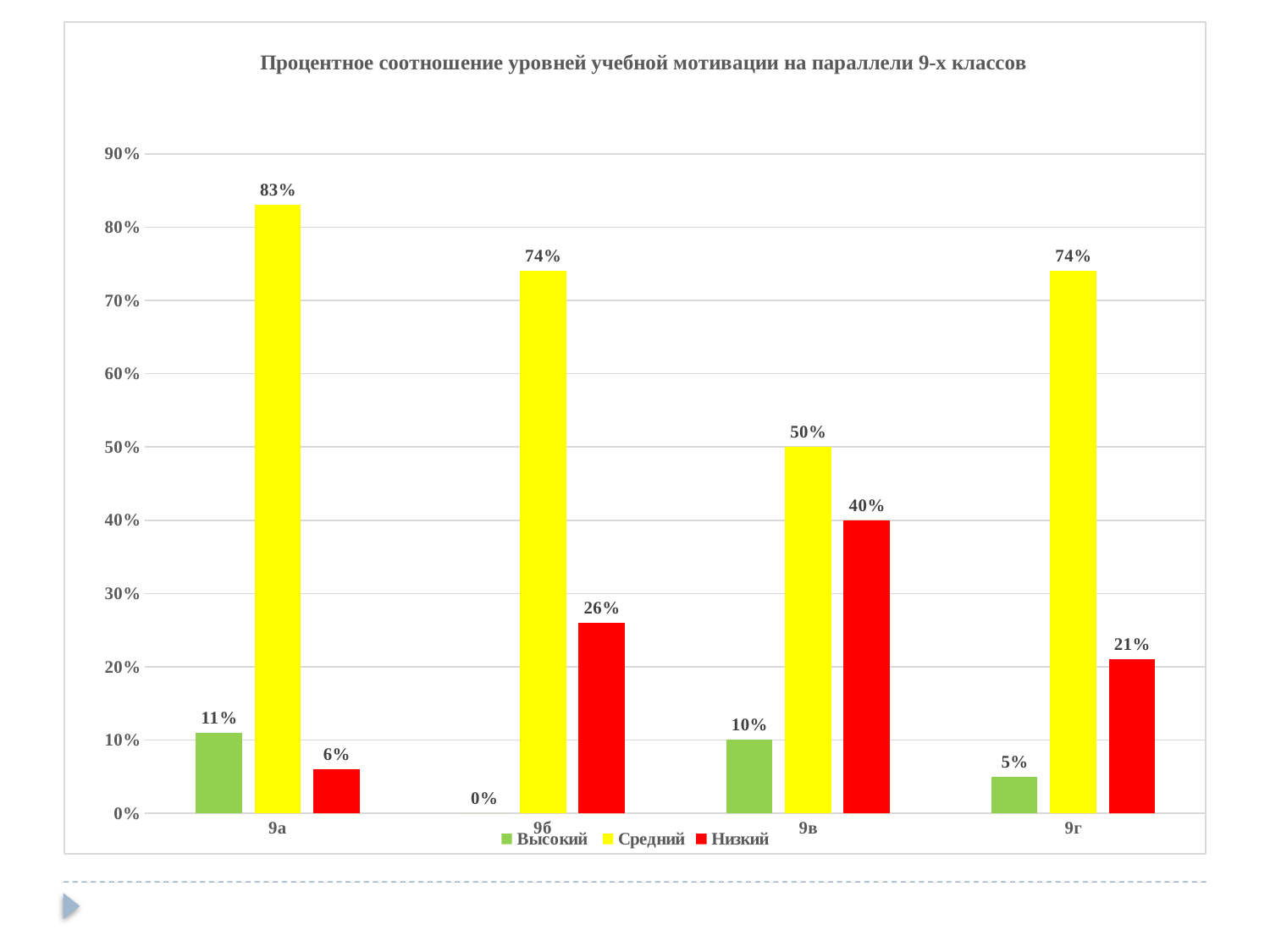

#

### Chart: Процентное соотношение уровней учебной мотивации на параллели 9-х классов

| Category | Высокий  | Средний | Низкий |
|---|---|---|---|
| 9а | 0.11 | 0.83 | 0.06 |
| 9б | 0.0 | 0.74 | 0.26 |
| 9в | 0.1 | 0.5 | 0.4 |
| 9г | 0.05 | 0.74 | 0.21 |